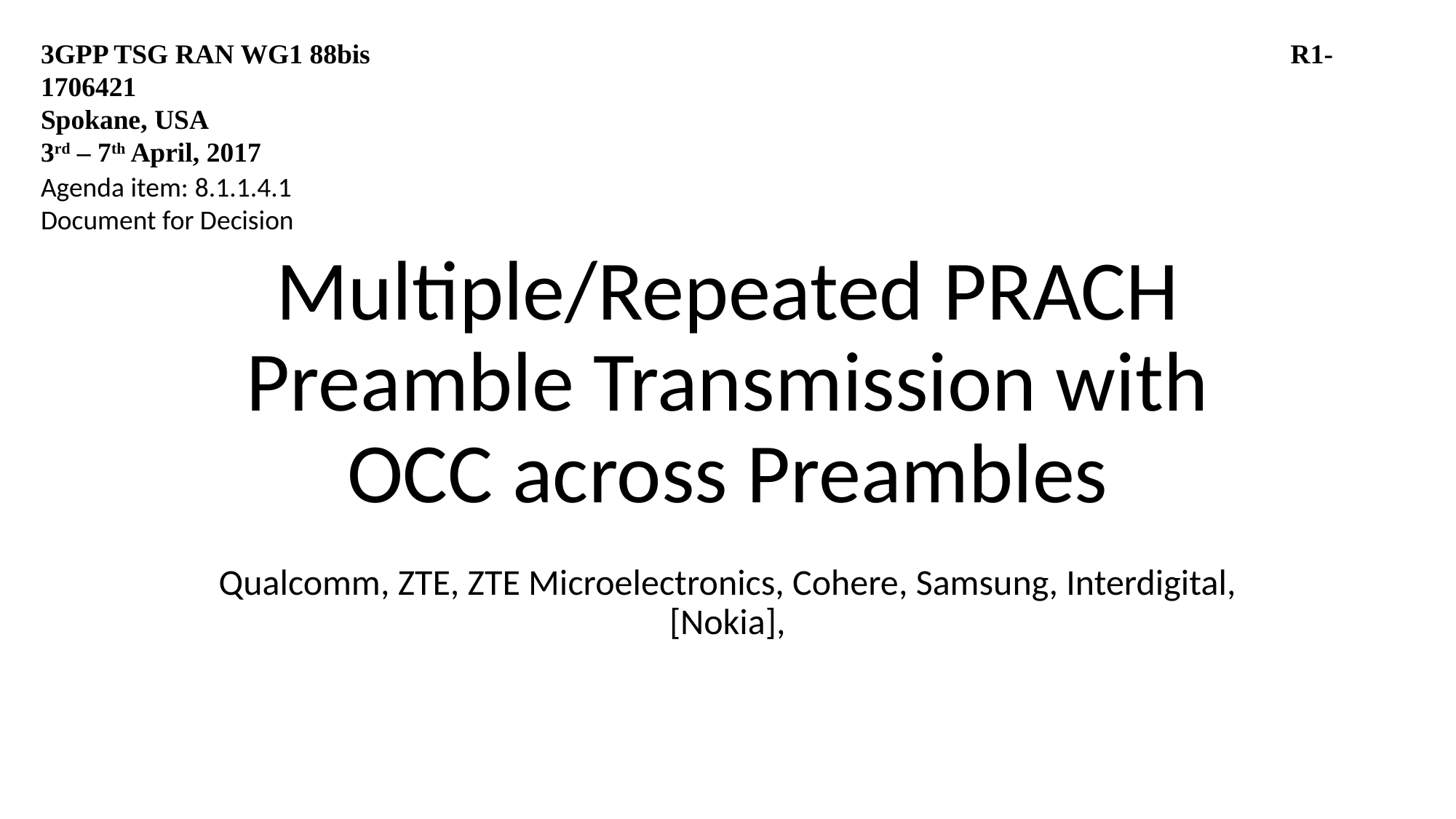

3GPP TSG RAN WG1 88bis		                                                                                                      R1-1706421
Spokane, USA
3rd – 7th April, 2017
Agenda item: 8.1.1.4.1
Document for Decision
# Multiple/Repeated PRACH Preamble Transmission with OCC across Preambles
Qualcomm, ZTE, ZTE Microelectronics, Cohere, Samsung, Interdigital, [Nokia],